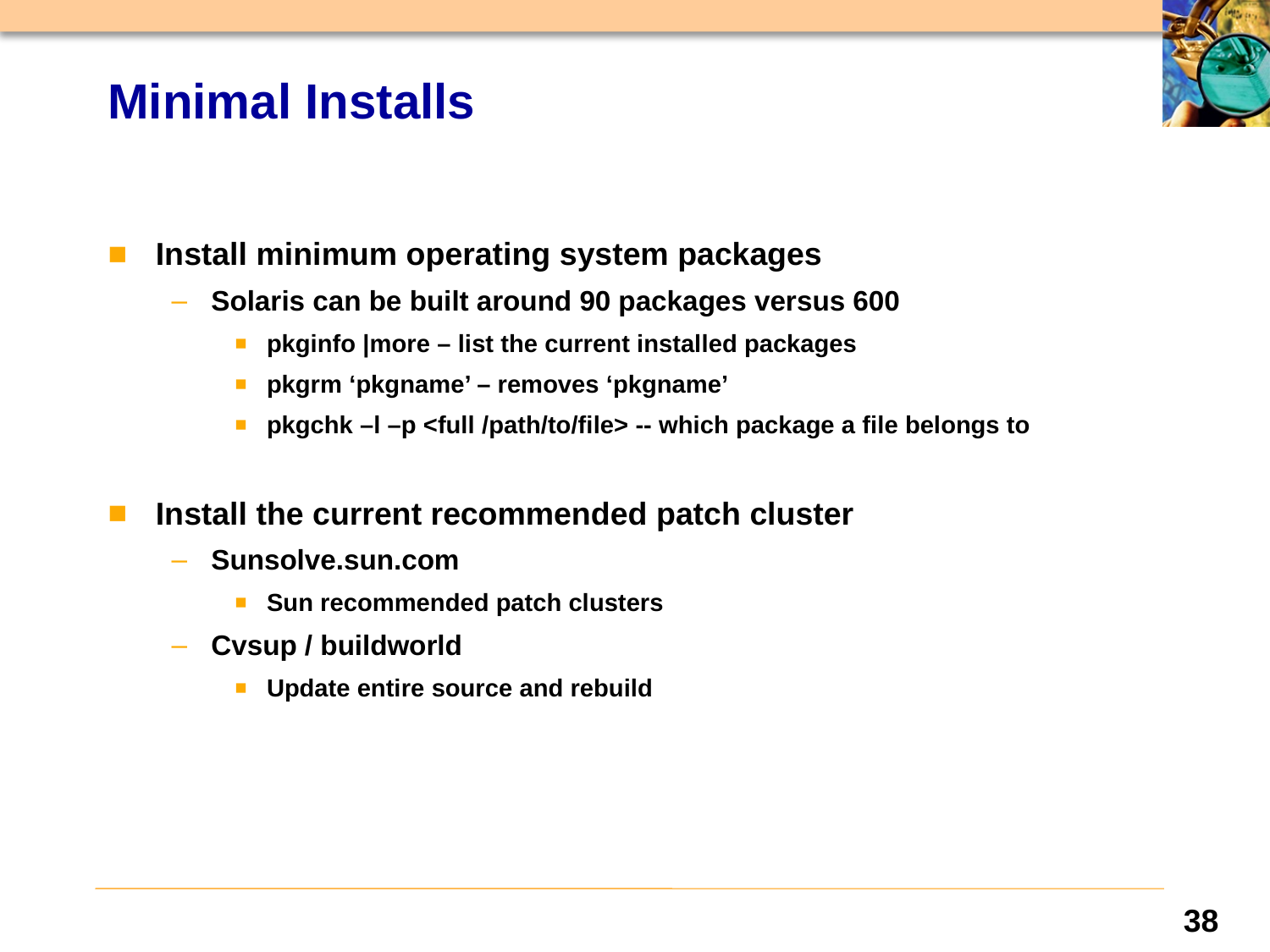

# Minimal Installs

Install minimum operating system packages
Solaris can be built around 90 packages versus 600
pkginfo |more – list the current installed packages
pkgrm ‘pkgname’ – removes ‘pkgname’
pkgchk –l –p <full /path/to/file> -- which package a file belongs to

Install the current recommended patch cluster
Sunsolve.sun.com
Sun recommended patch clusters
Cvsup / buildworld
Update entire source and rebuild